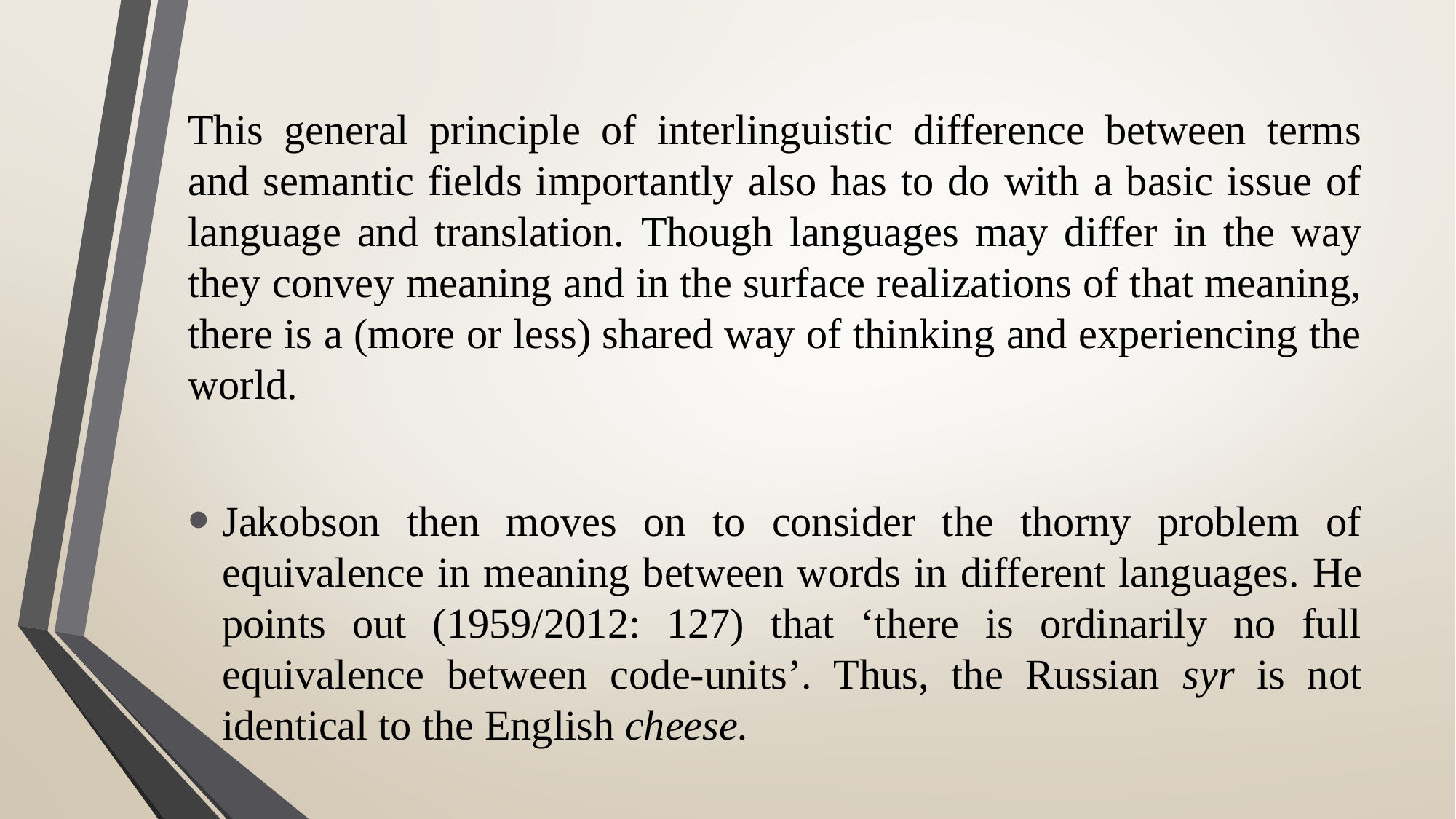

# This general principle of interlinguistic difference between terms and semantic fields importantly also has to do with a basic issue of language and translation. Though languages may differ in the way they convey meaning and in the surface realizations of that meaning, there is a (more or less) shared way of thinking and experiencing the world.
Jakobson then moves on to consider the thorny problem of equivalence in meaning between words in different languages. He points out (1959/2012: 127) that ‘there is ordinarily no full equivalence between code-units’. Thus, the Russian syr is not identical to the English cheese.